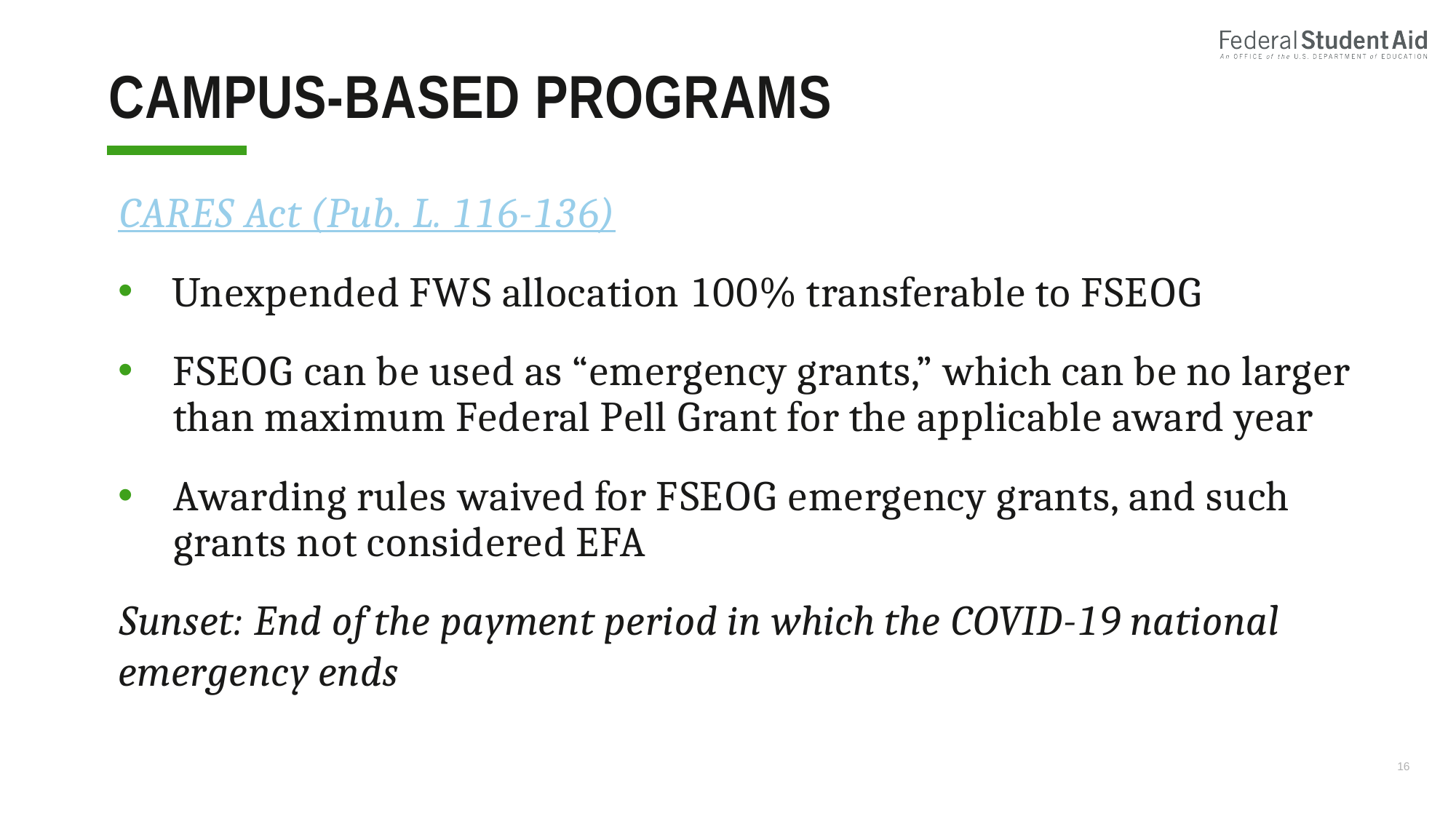

# Campus-based progRams
CARES Act (Pub. L. 116-136)
Unexpended FWS allocation 100% transferable to FSEOG
FSEOG can be used as “emergency grants,” which can be no larger than maximum Federal Pell Grant for the applicable award year
Awarding rules waived for FSEOG emergency grants, and such grants not considered EFA
Sunset: End of the payment period in which the COVID-19 national emergency ends
16